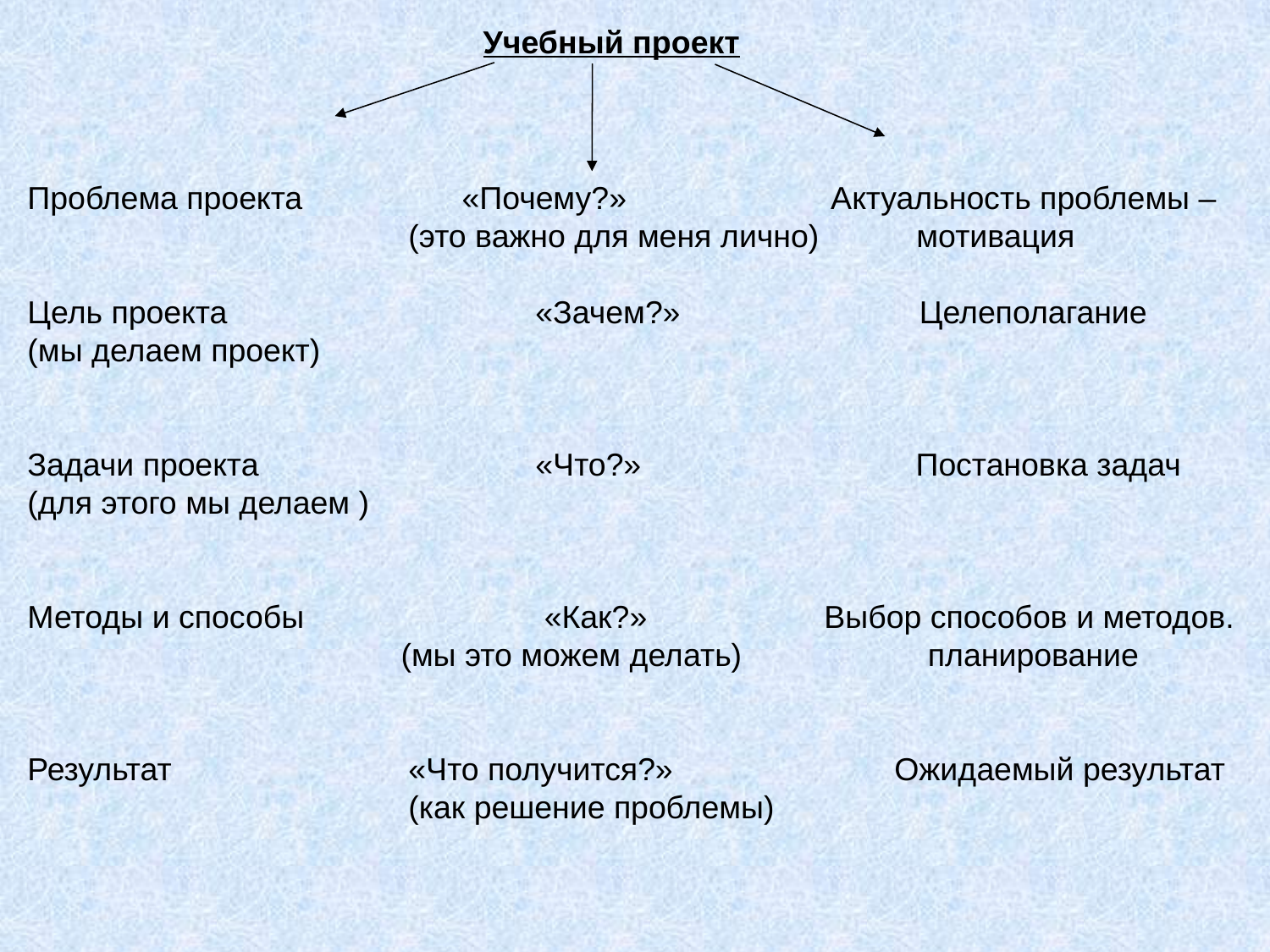

Учебный проект

Проблема проекта                  «Почему?»	                   Актуальность проблемы –
			(это важно для меня лично)  	мотивация

Цель проекта                          	«Зачем?»                           Целеполагание
(мы делаем проект)

Задачи проекта                     	«Что?»                               Постановка задач
(для этого мы делаем )

Методы и способы               	 «Как?»                    Выбор способов и методов.
                                          (мы это можем делать)                     планирование

Результат 		«Что получится?»                         Ожидаемый результат
			(как решение проблемы)